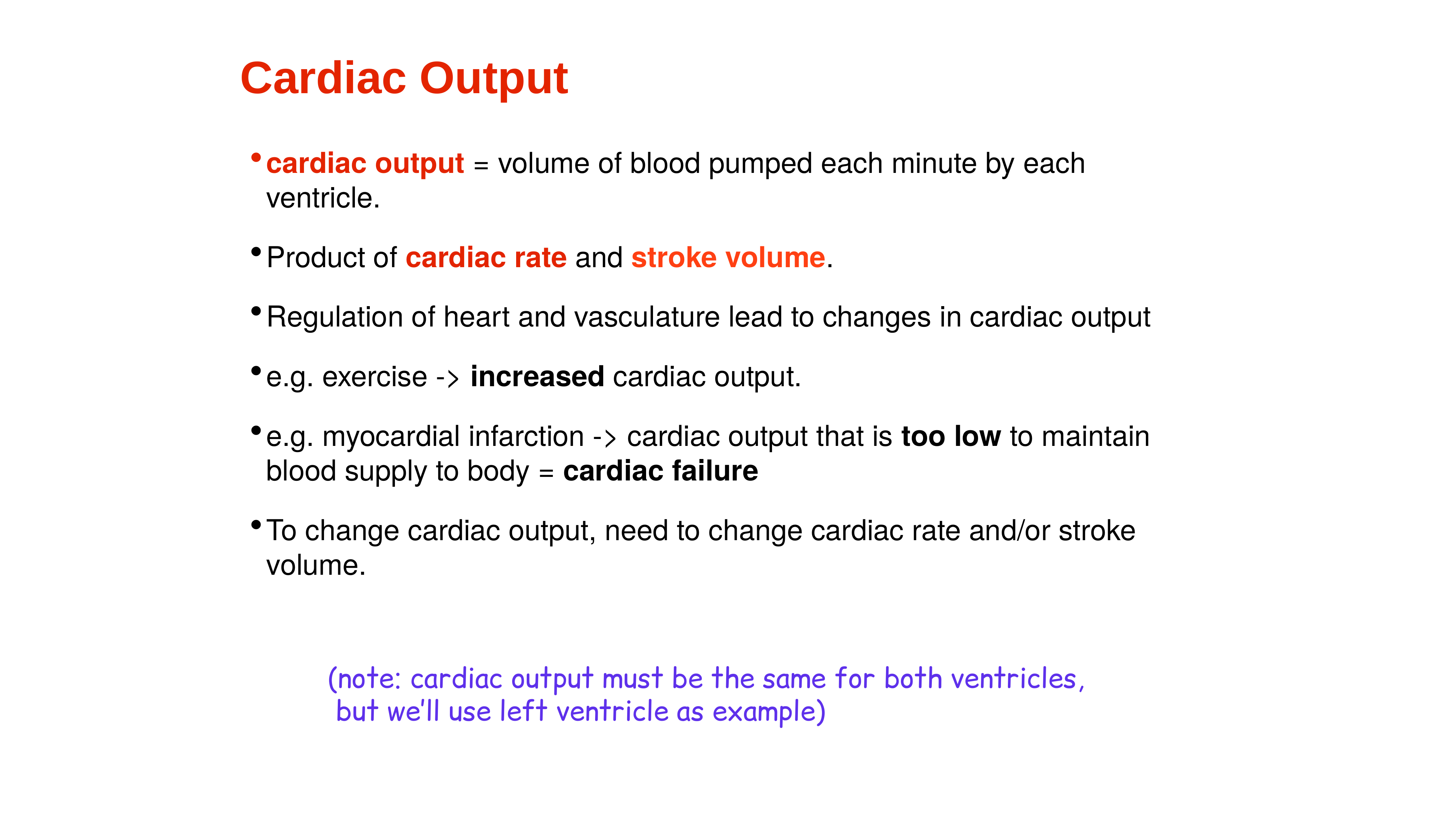

Cardiac Output
cardiac output = volume of blood pumped each minute by each ventricle.
Product of cardiac rate and stroke volume.
Regulation of heart and vasculature lead to changes in cardiac output
e.g. exercise -> increased cardiac output.
e.g. myocardial infarction -> cardiac output that is too low to maintain blood supply to body = cardiac failure
To change cardiac output, need to change cardiac rate and/or stroke volume.
(note: cardiac output must be the same for both ventricles,  but we’ll use left ventricle as example)